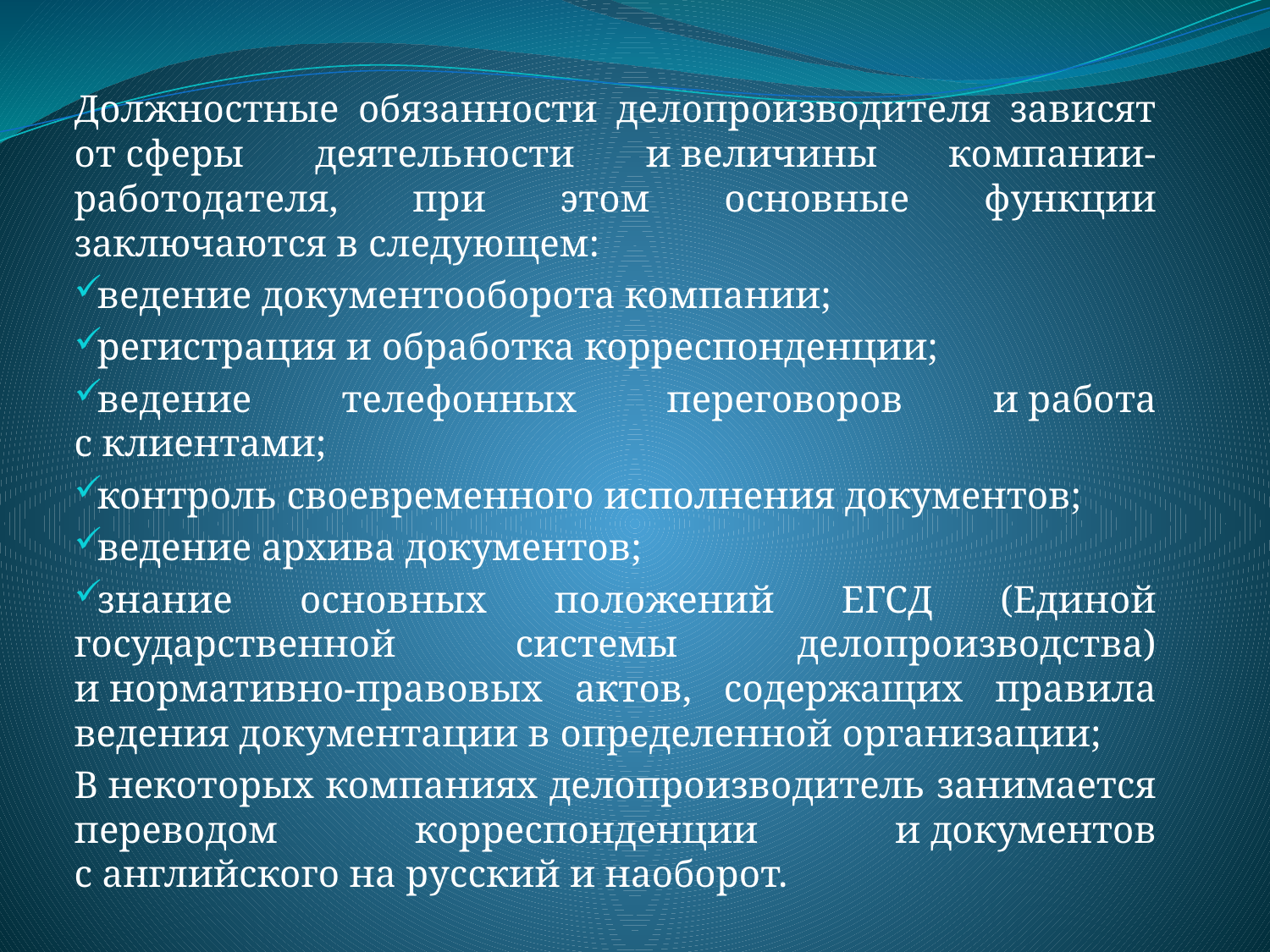

Должностные обязанности делопроизводителя зависят от сферы деятельности и величины компании-работодателя, при этом основные функции заключаются в следующем:
ведение документооборота компании;
регистрация и обработка корреспонденции;
ведение телефонных переговоров и работа с клиентами;
контроль своевременного исполнения документов;
ведение архива документов;
знание основных положений ЕГСД (Единой государственной системы делопроизводства) и нормативно-правовых актов, содержащих правила ведения документации в определенной организации;
В некоторых компаниях делопроизводитель занимается переводом корреспонденции и документов с английского на русский и наоборот.